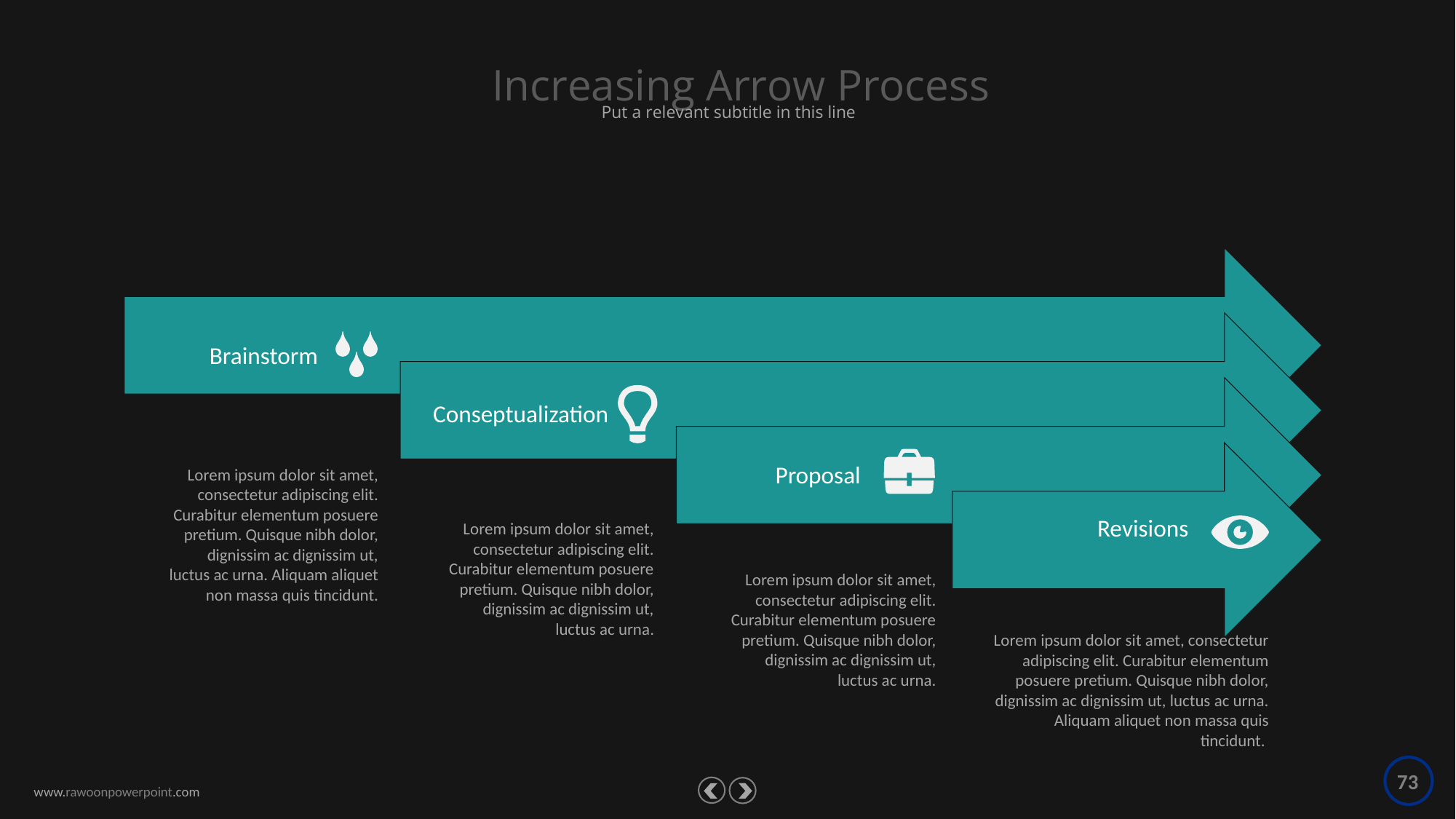

Increasing Arrow Process
Put a relevant subtitle in this line

Brainstorm

Conseptualization

Lorem ipsum dolor sit amet, consectetur adipiscing elit. Curabitur elementum posuere pretium. Quisque nibh dolor, dignissim ac dignissim ut, luctus ac urna. Aliquam aliquet non massa quis tincidunt.
Proposal
Lorem ipsum dolor sit amet, consectetur adipiscing elit. Curabitur elementum posuere pretium. Quisque nibh dolor, dignissim ac dignissim ut, luctus ac urna.
Revisions

Lorem ipsum dolor sit amet, consectetur adipiscing elit. Curabitur elementum posuere pretium. Quisque nibh dolor, dignissim ac dignissim ut, luctus ac urna.
Lorem ipsum dolor sit amet, consectetur adipiscing elit. Curabitur elementum posuere pretium. Quisque nibh dolor, dignissim ac dignissim ut, luctus ac urna. Aliquam aliquet non massa quis tincidunt.
73